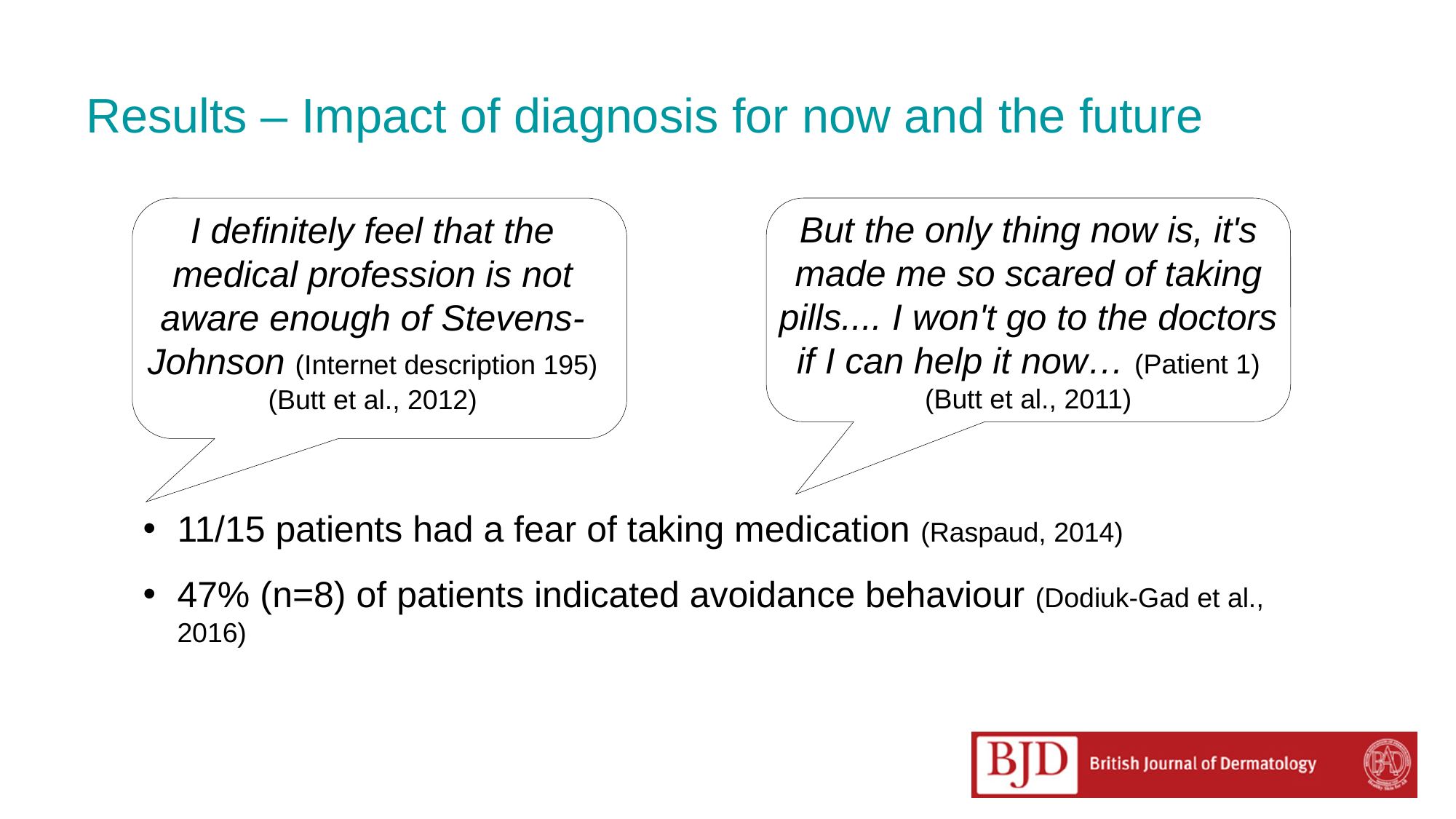

# Results – Impact of diagnosis for now and the future

I definitely feel that the medical profession is not aware enough of Stevens-Johnson (Internet description 195) (Butt et al., 2012)

But the only thing now is, it's made me so scared of taking pills.... I won't go to the doctors if I can help it now… (Patient 1) (Butt et al., 2011)
11/15 patients had a fear of taking medication (Raspaud, 2014)

47% (n=8) of patients indicated avoidance behaviour (Dodiuk-Gad et al., 2016)